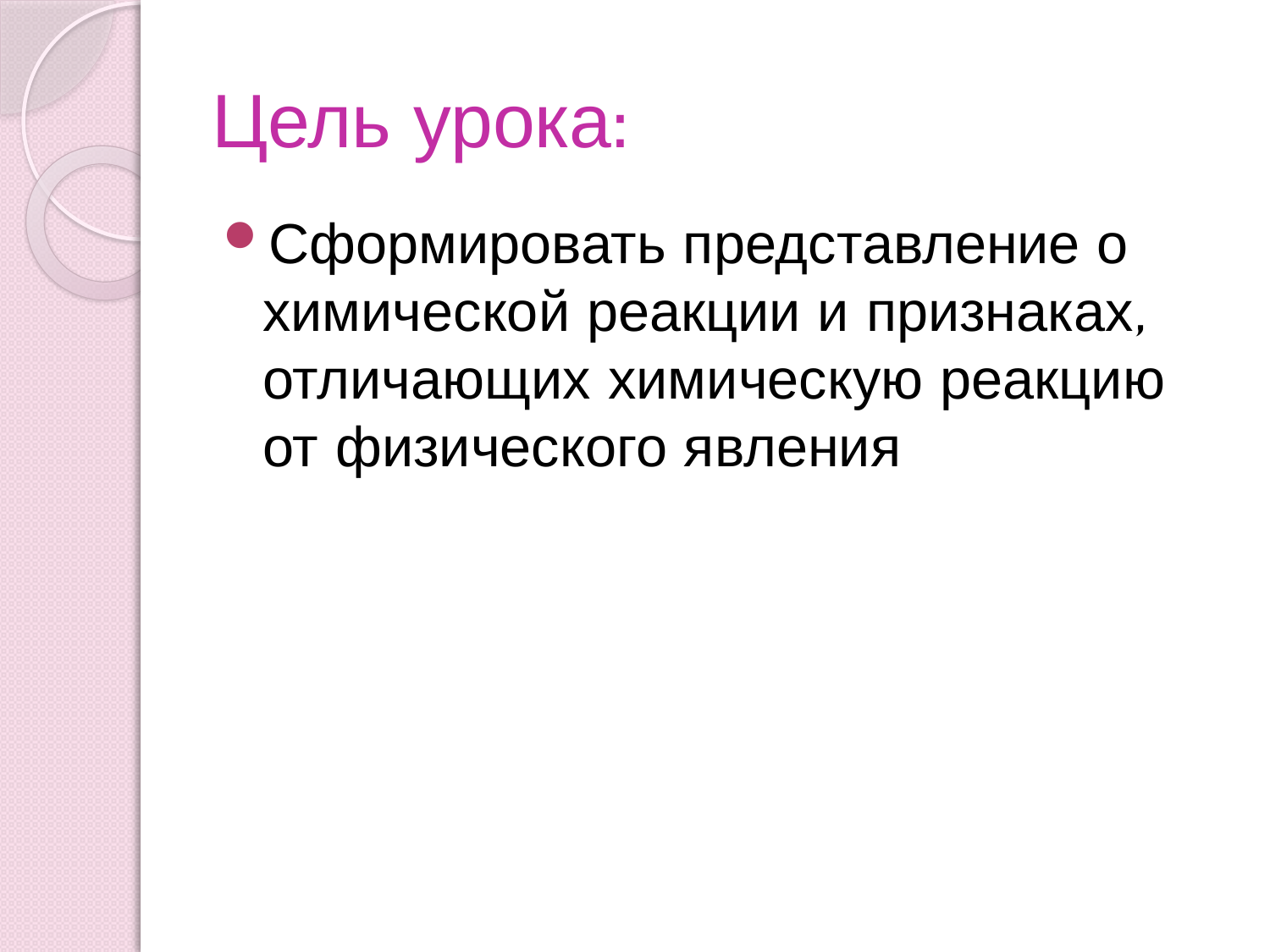

# Цель урока:
Сформировать представление о химической реакции и признаках, отличающих химическую реакцию от физического явления